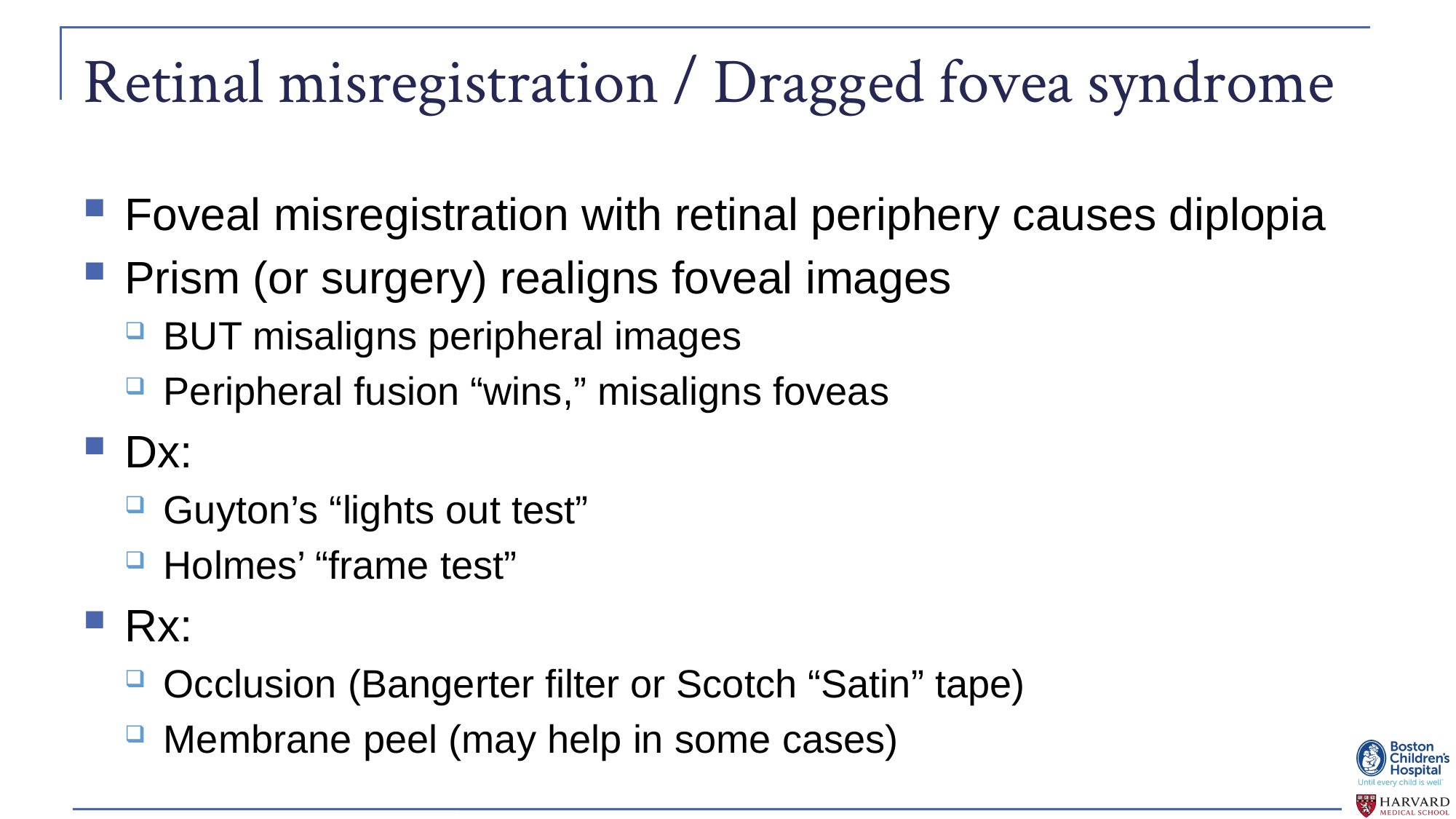

# Retinal misregistration / Dragged fovea syndrome
Foveal misregistration with retinal periphery causes diplopia
Prism (or surgery) realigns foveal images
BUT misaligns peripheral images
Peripheral fusion “wins,” misaligns foveas
Dx:
Guyton’s “lights out test”
Holmes’ “frame test”
Rx:
Occlusion (Bangerter filter or Scotch “Satin” tape)
Membrane peel (may help in some cases)